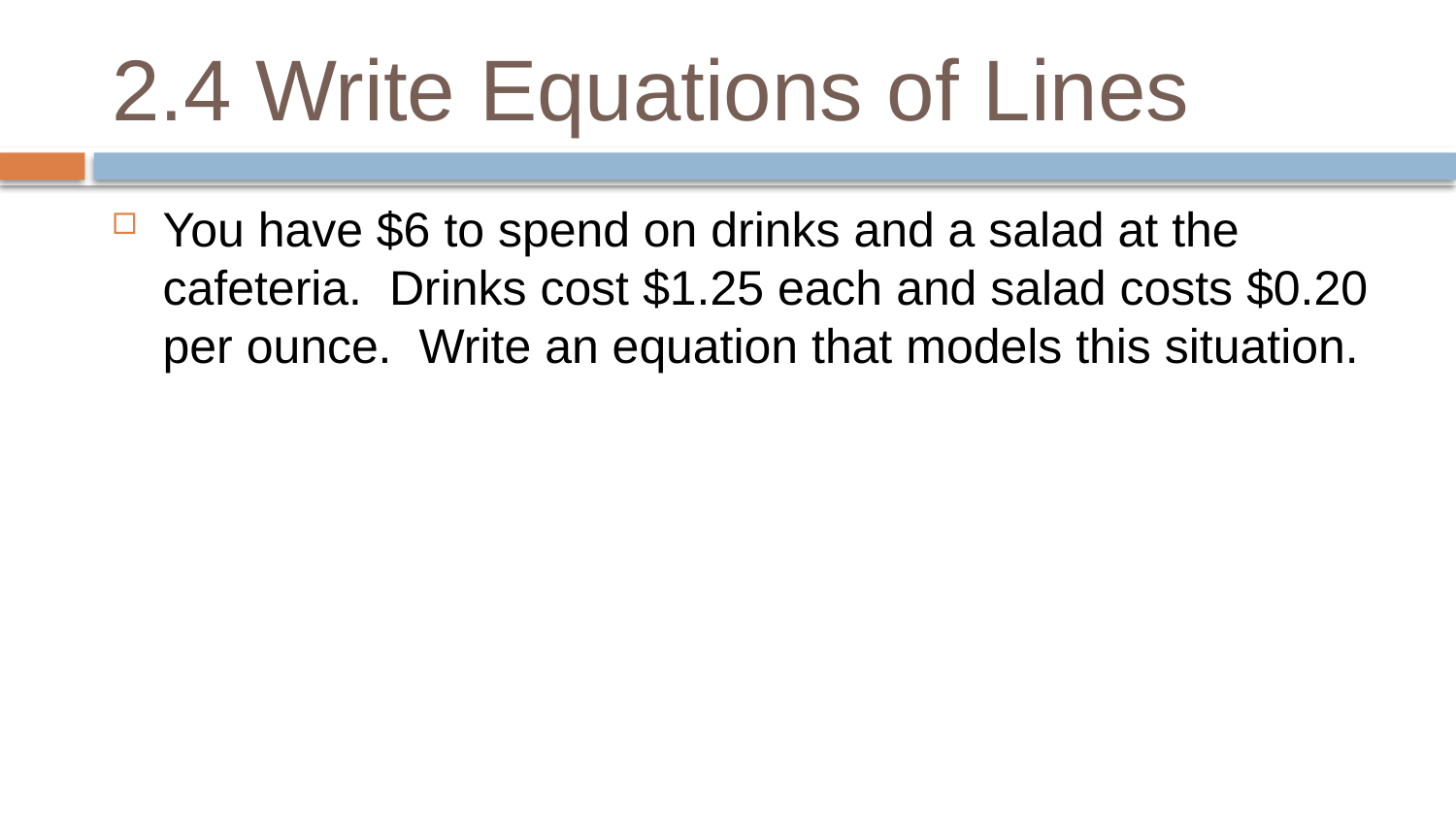

# 2.4 Write Equations of Lines
You have $6 to spend on drinks and a salad at the cafeteria.  Drinks cost $1.25 each and salad costs $0.20 per ounce.  Write an equation that models this situation.